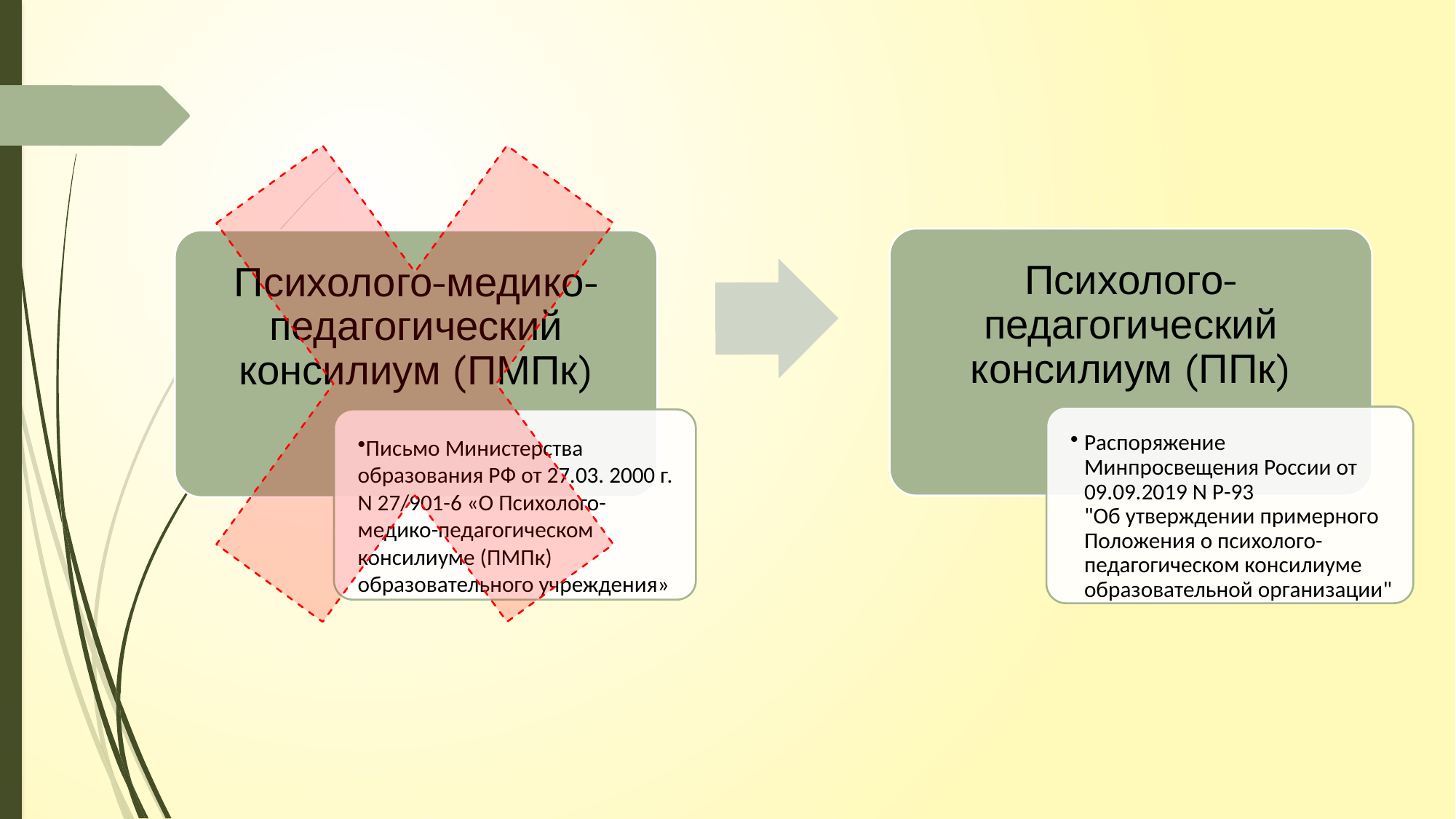

Психолого-медико-педагогический консилиум (ПМПк)
Письмо Министерства образования РФ от 27.03. 2000 г. N 27/901-6 «О Психолого-медико-педагогическом консилиуме (ПМПк) образовательного учреждения»

Психолого-педагогический консилиум (ППк)
Распоряжение Минпросвещения России от 09.09.2019 N Р-93
"Об утверждении примерного Положения о психолого-педагогическом консилиуме образовательной организации"